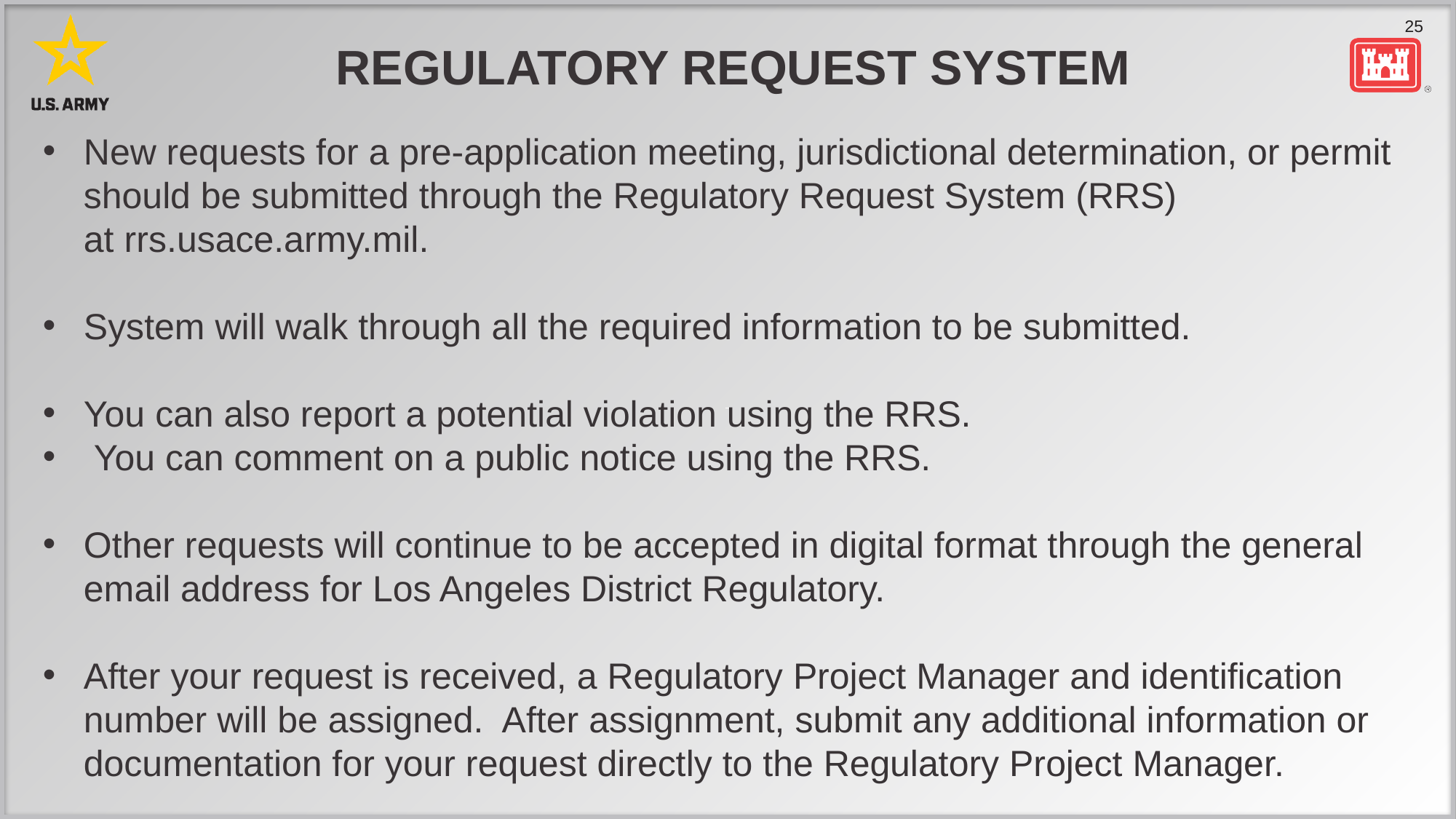

# Regulatory request system
New requests for a pre-application meeting, jurisdictional determination, or permit should be submitted through the Regulatory Request System (RRS) at rrs.usace.army.mil.

System will walk through all the required information to be submitted.

You can also report a potential violation using the RRS.
 You can comment on a public notice using the RRS.

Other requests will continue to be accepted in digital format through the general email address for Los Angeles District Regulatory.

After your request is received, a Regulatory Project Manager and identification number will be assigned.  After assignment, submit any additional information or documentation for your request directly to the Regulatory Project Manager.